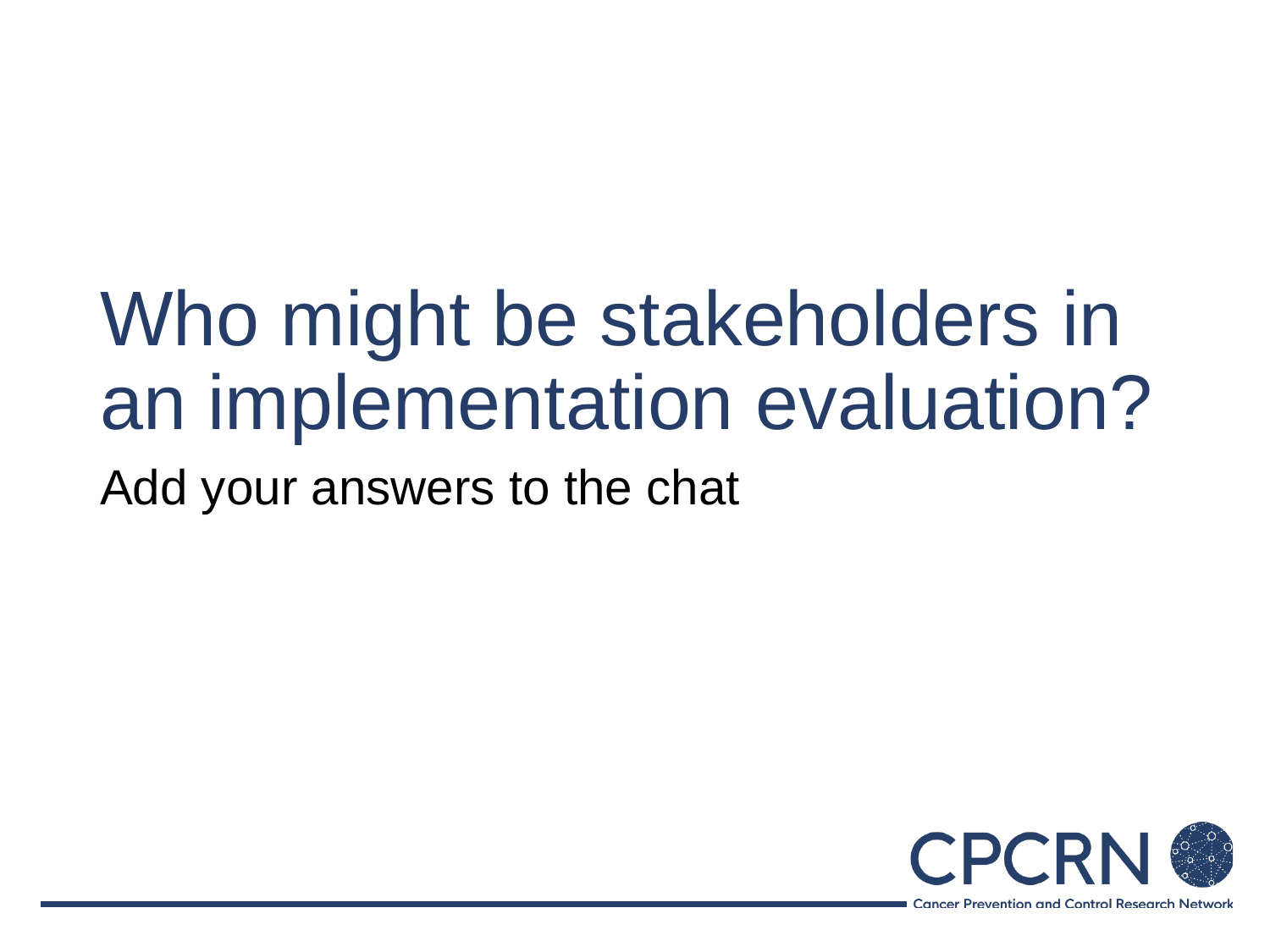

# Who might be stakeholders in an implementation evaluation?
Add your answers to the chat